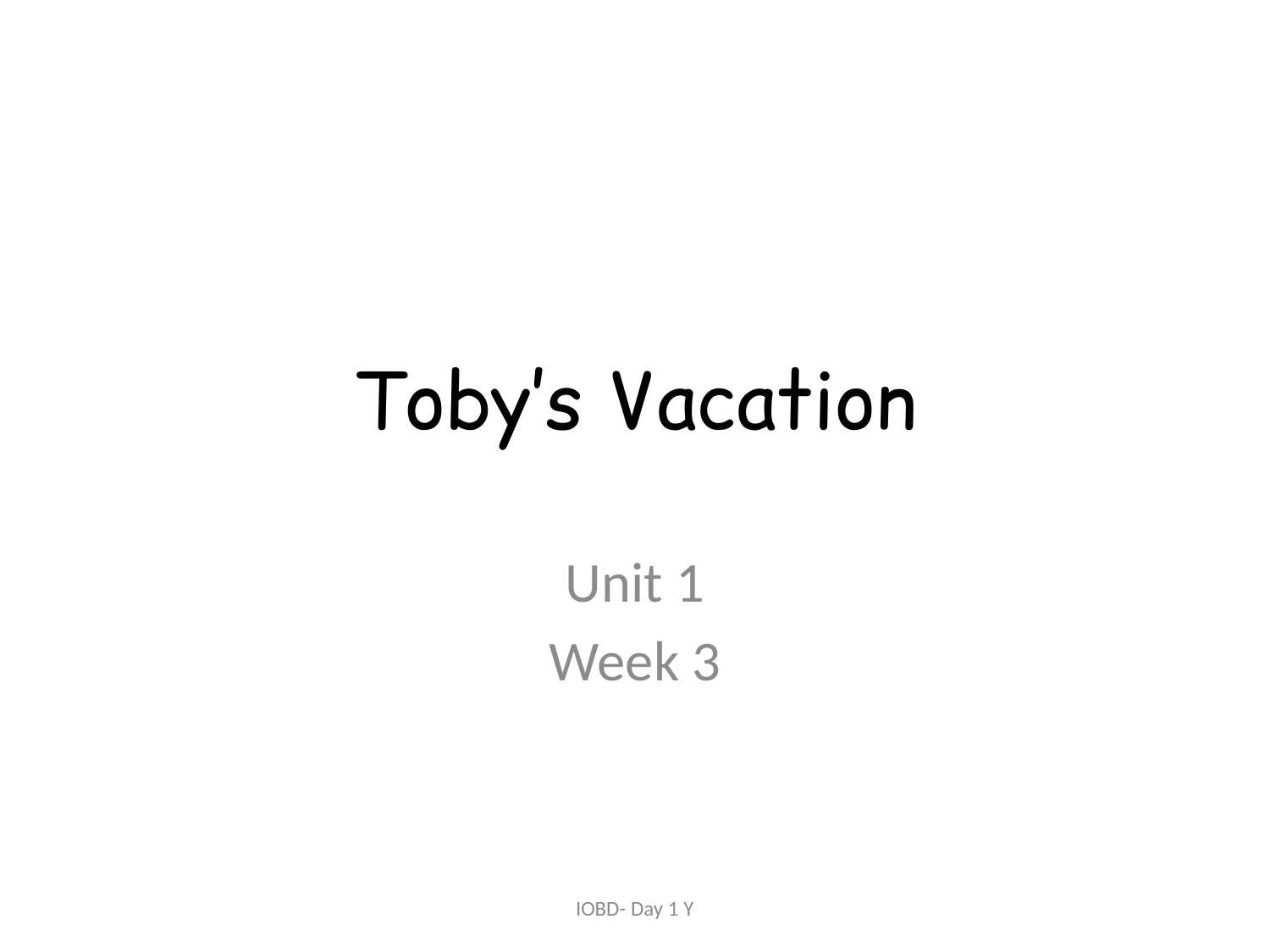

# Toby’s Vacation
Unit 1
Week 3
IOBD- Day 1 Y